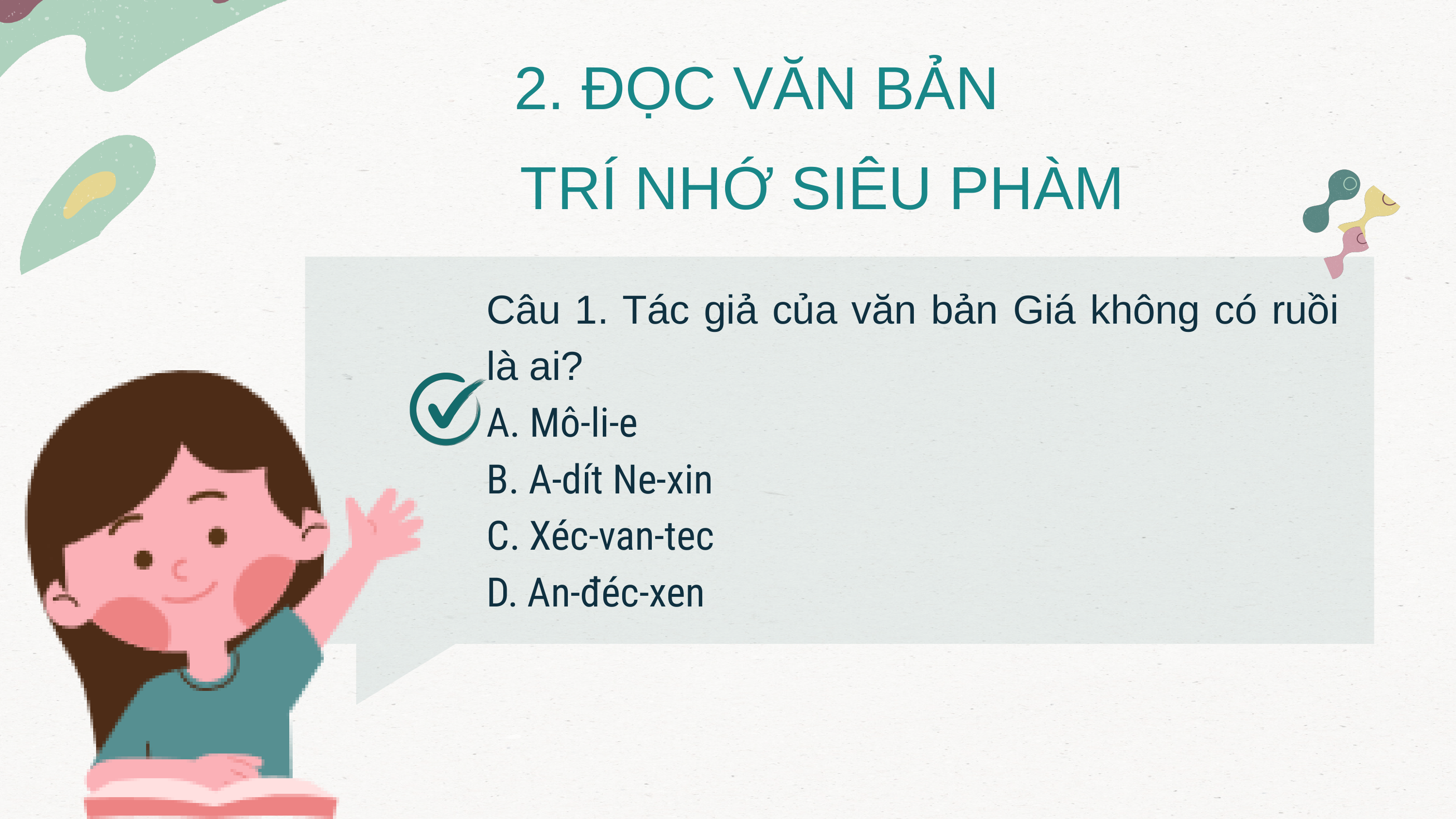

2. ĐỌC VĂN BẢN
TRÍ NHỚ SIÊU PHÀM

Câu 1. Tác giả của văn bản Giá không có ruồi là ai?
A. Mô-li-e
B. A-dít Ne-xin
C. Xéc-van-tec
D. An-đéc-xen